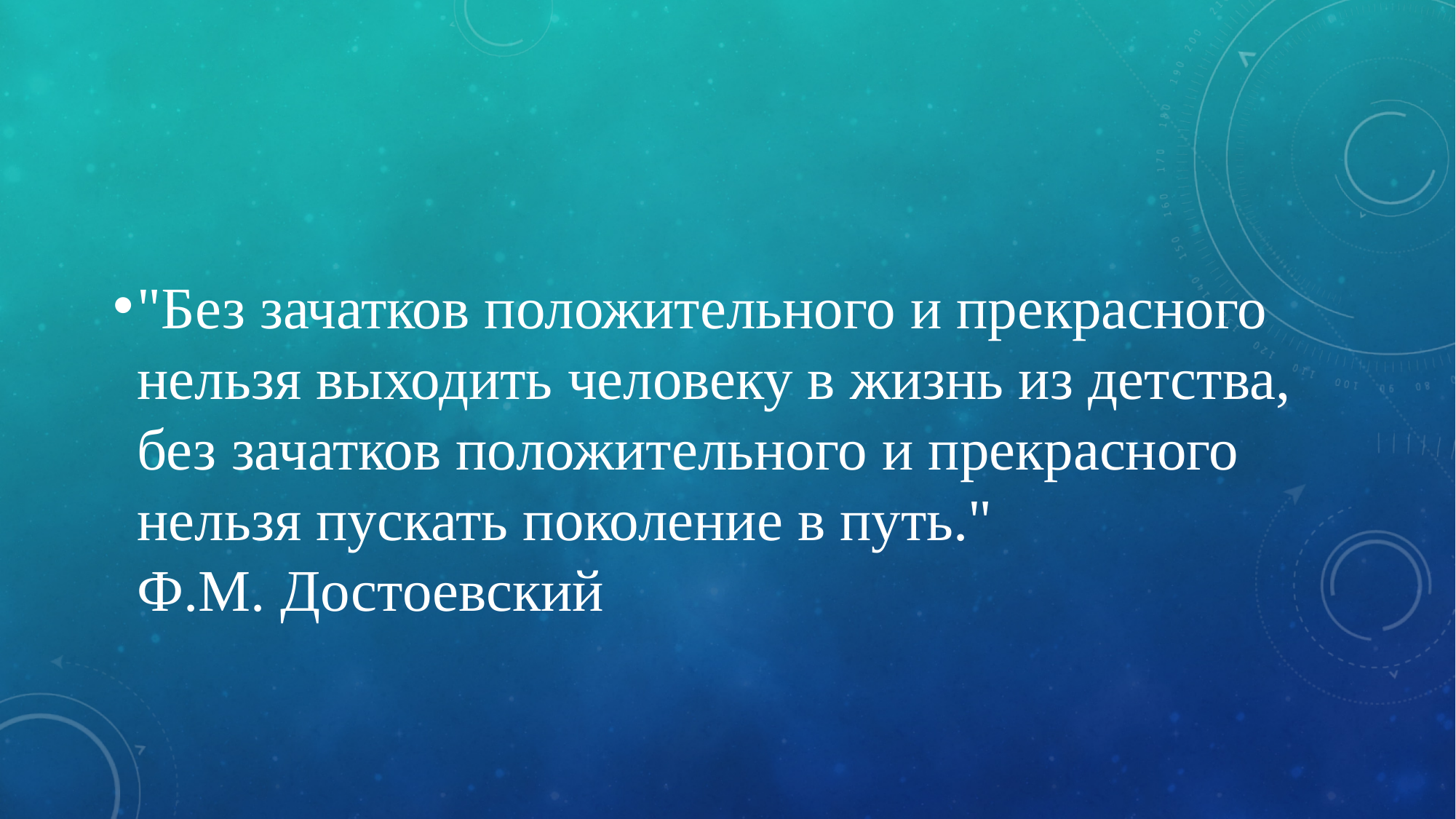

#
"Без зачатков положительного и прекрасного нельзя выходить человеку в жизнь из детства, без зачатков положительного и прекрасного нельзя пускать поколение в путь."
Ф.М. Достоевский